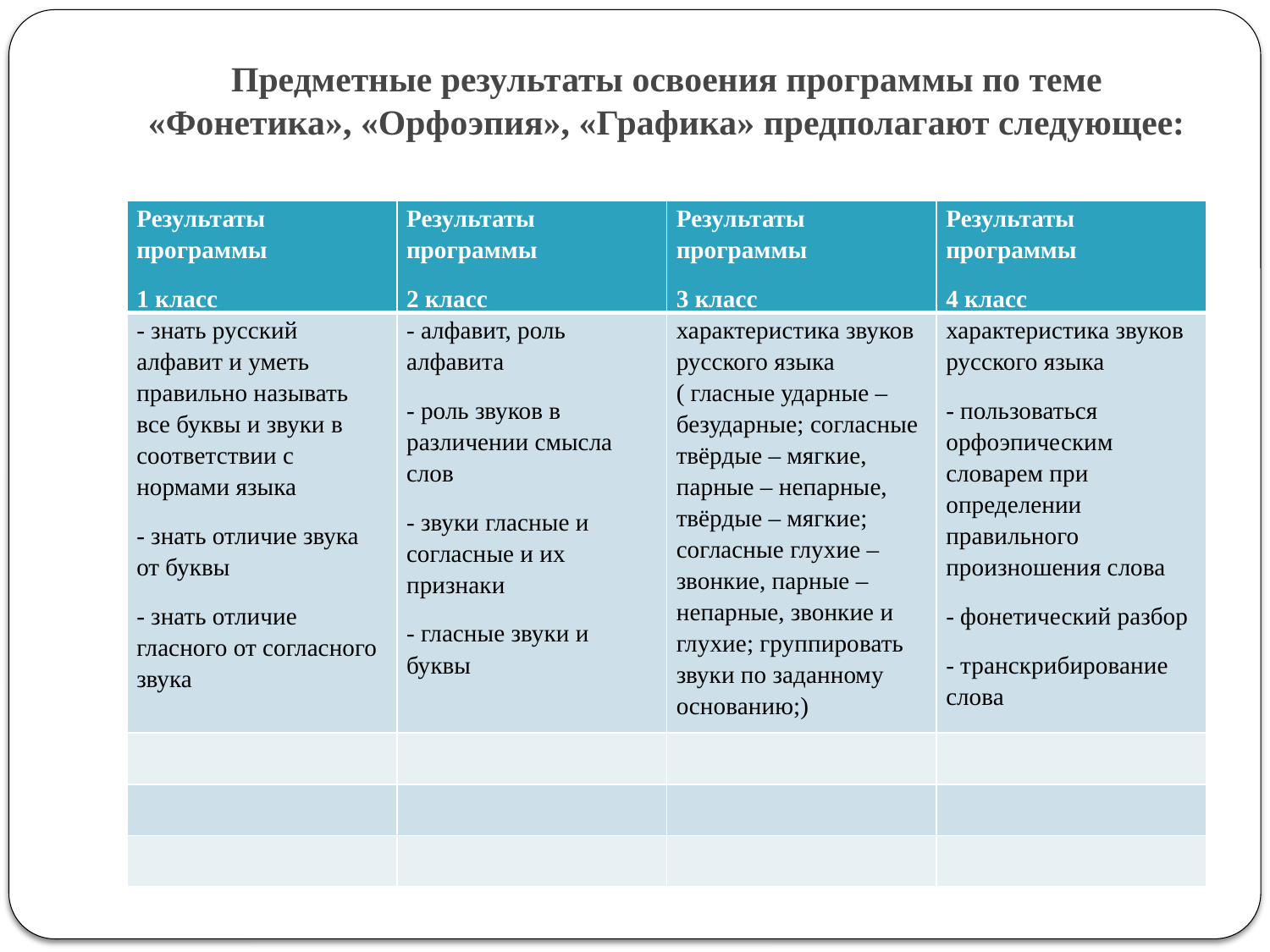

# Предметные результаты освоения программы по теме «Фонетика», «Орфоэпия», «Графика» предполагают следующее:
| Результаты программы 1 класс | Результаты программы 2 класс | Результаты программы 3 класс | Результаты программы 4 класс |
| --- | --- | --- | --- |
| - знать русский алфавит и уметь правильно называть все буквы и звуки в соответствии с нормами языка - знать отличие звука от буквы - знать отличие гласного от согласного звука | - алфавит, роль алфавита - роль звуков в различении смысла слов - звуки гласные и согласные и их признаки - гласные звуки и буквы | характеристика звуков русского языка ( гласные ударные – безударные; согласные твёрдые – мягкие, парные – непарные, твёрдые – мягкие; согласные глухие – звонкие, парные – непарные, звонкие и глухие; группировать звуки по заданному основанию;) | характеристика звуков русского языка - пользоваться орфоэпическим словарем при определении правильного произношения слова - фонетический разбор - транскрибирование слова |
|  |  |  |  |
|  |  |  |  |
|  |  |  |  |